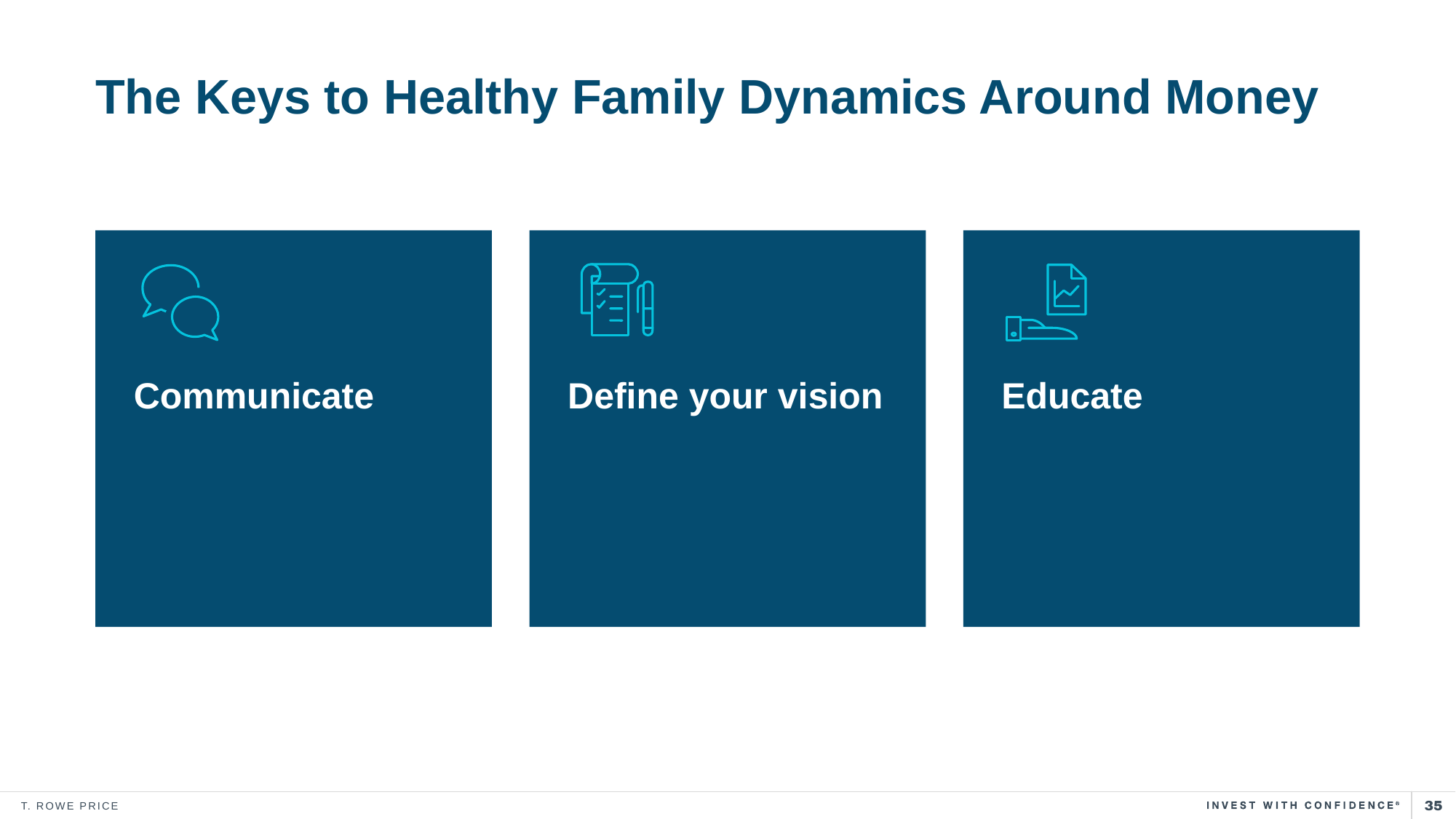

# The Keys to Healthy Family Dynamics Around Money
Communicate
Define your vision
Educate